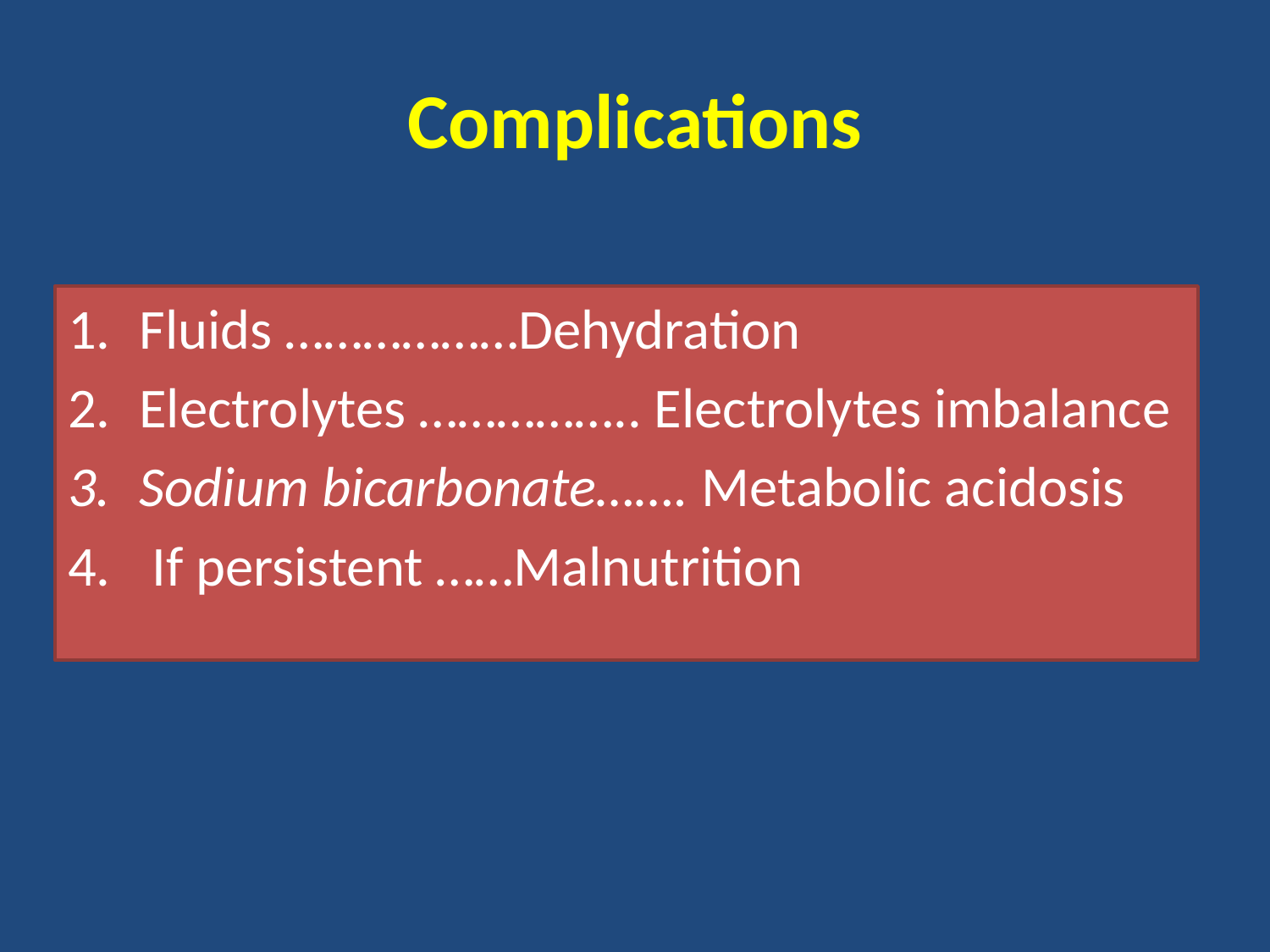

# Complications
Fluids ………………Dehydration
Electrolytes …………….. Electrolytes imbalance
Sodium bicarbonate……. Metabolic acidosis
 If persistent ……Malnutrition